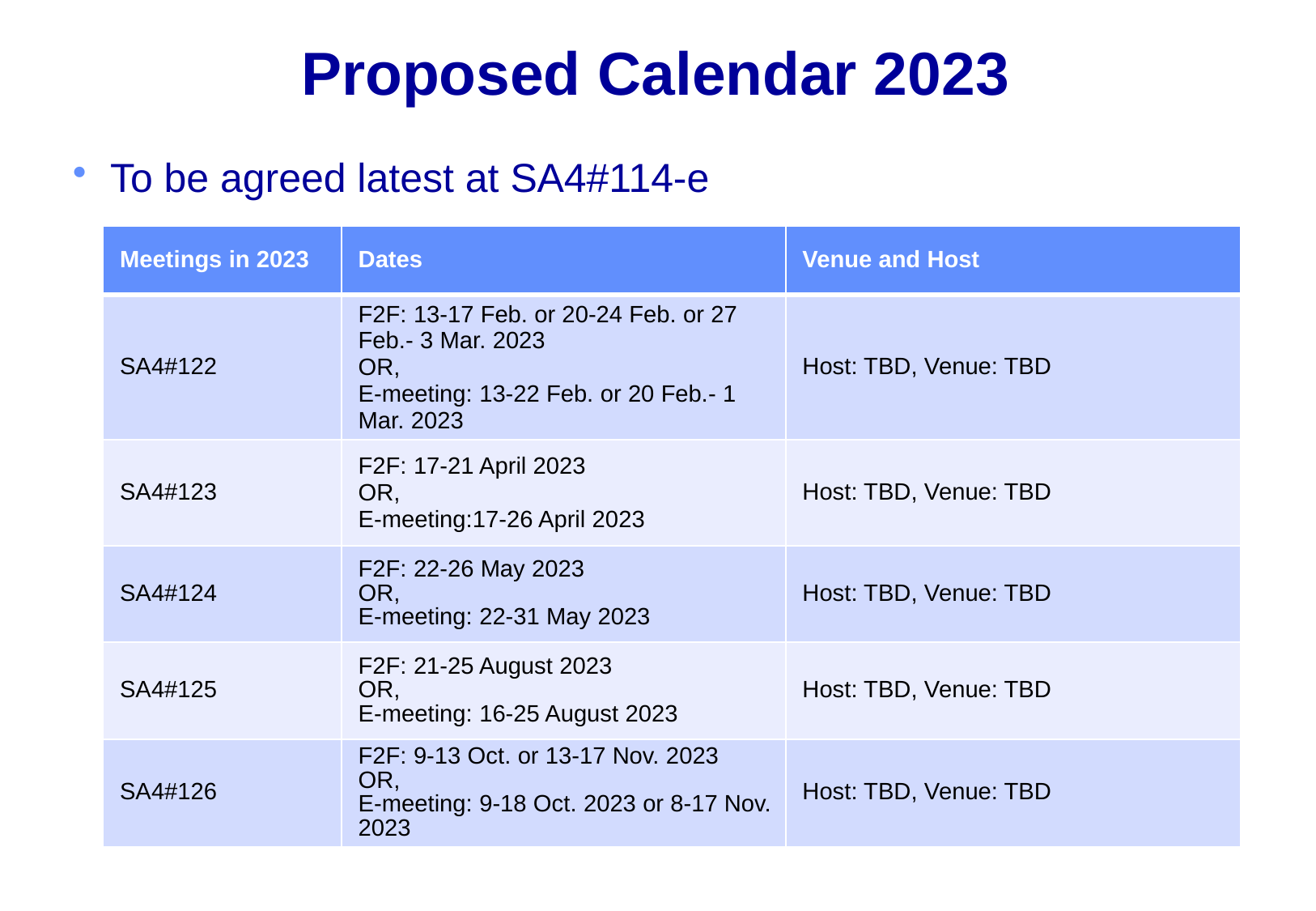

# Proposed Calendar 2023
To be agreed latest at SA4#114-e
| Meetings in 2023 | Dates | Venue and Host |
| --- | --- | --- |
| SA4#122 | F2F: 13-17 Feb. or 20-24 Feb. or 27 Feb.- 3 Mar. 2023 OR, E-meeting: 13-22 Feb. or 20 Feb.- 1 Mar. 2023 | Host: TBD, Venue: TBD |
| SA4#123 | F2F: 17-21 April 2023 OR, E-meeting:17-26 April 2023 | Host: TBD, Venue: TBD |
| SA4#124 | F2F: 22-26 May 2023 OR, E-meeting: 22-31 May 2023 | Host: TBD, Venue: TBD |
| SA4#125 | F2F: 21-25 August 2023 OR, E-meeting: 16-25 August 2023 | Host: TBD, Venue: TBD |
| SA4#126 | F2F: 9-13 Oct. or 13-17 Nov. 2023 OR, E-meeting: 9-18 Oct. 2023 or 8-17 Nov. 2023 | Host: TBD, Venue: TBD |